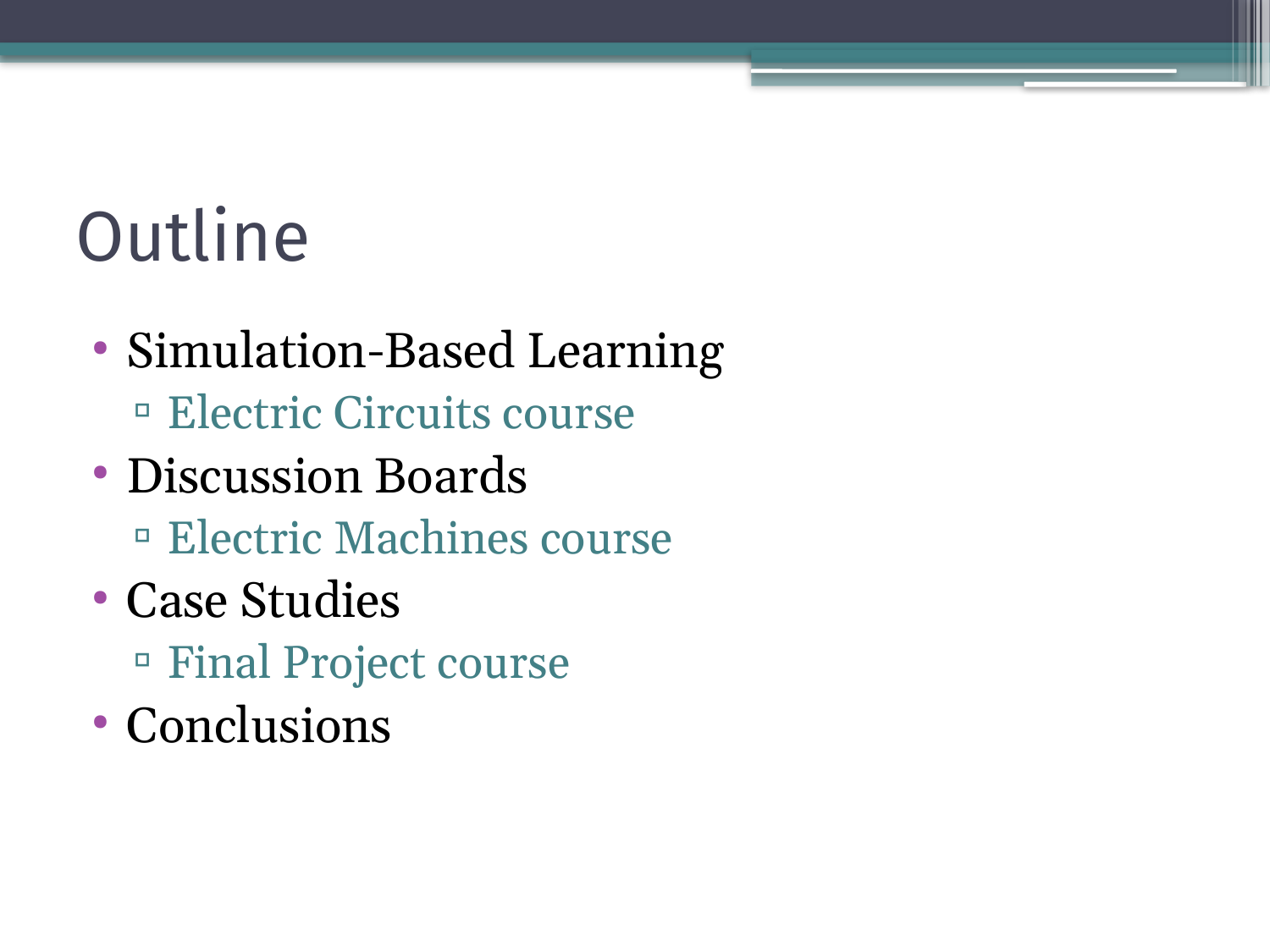

# Outline
Simulation-Based Learning
Electric Circuits course
Discussion Boards
Electric Machines course
Case Studies
Final Project course
Conclusions